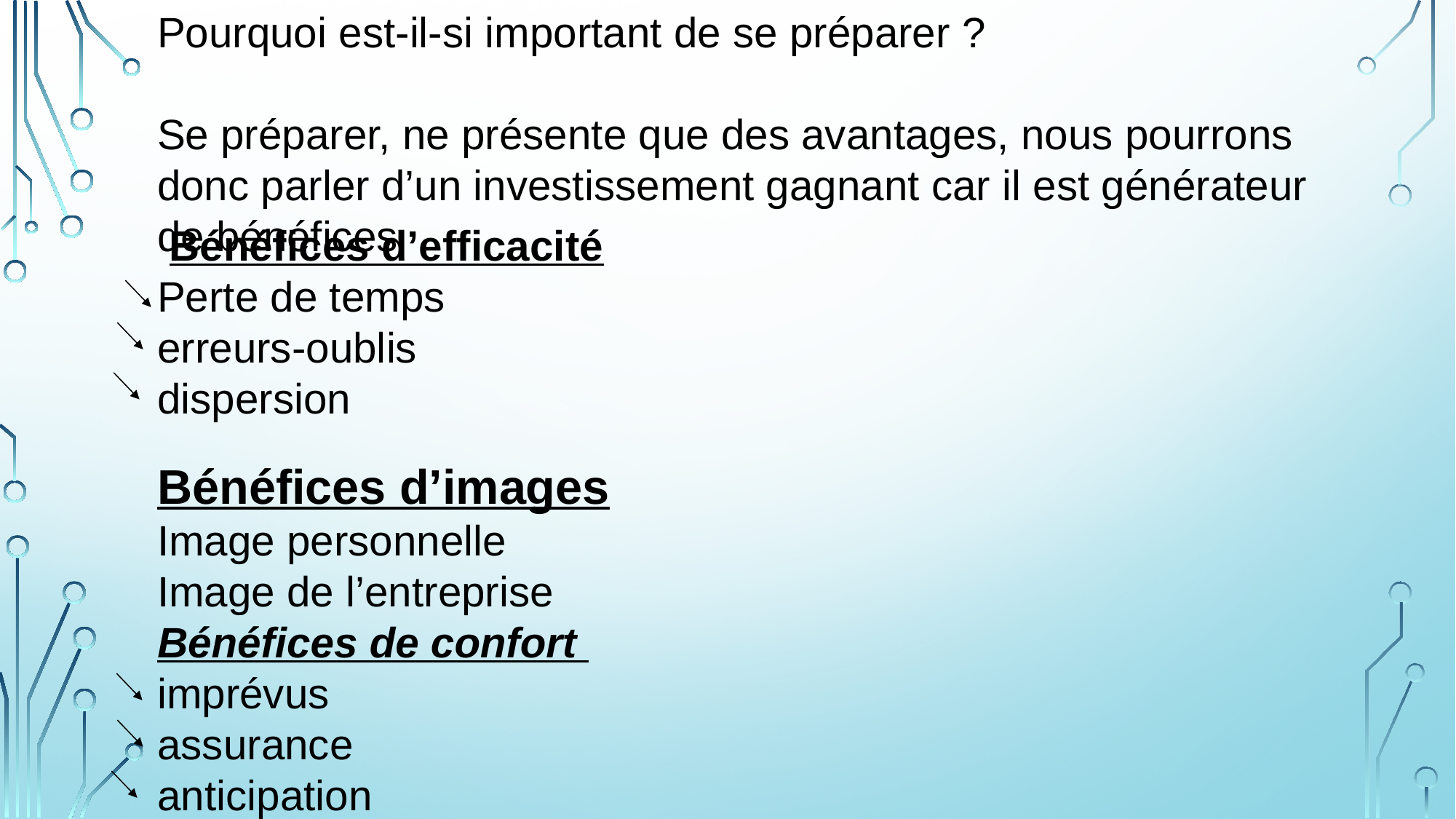

Pourquoi est-il-si important de se préparer ?

Se préparer, ne présente que des avantages, nous pourrons donc parler d’un investissement gagnant car il est générateur de bénéfices

 Bénéfices d’efficacité
Perte de temps
erreurs-oublis
dispersion

Bénéfices d’images
Image personnelle
Image de l’entreprise
Bénéfices de confort
imprévus
assurance
anticipation